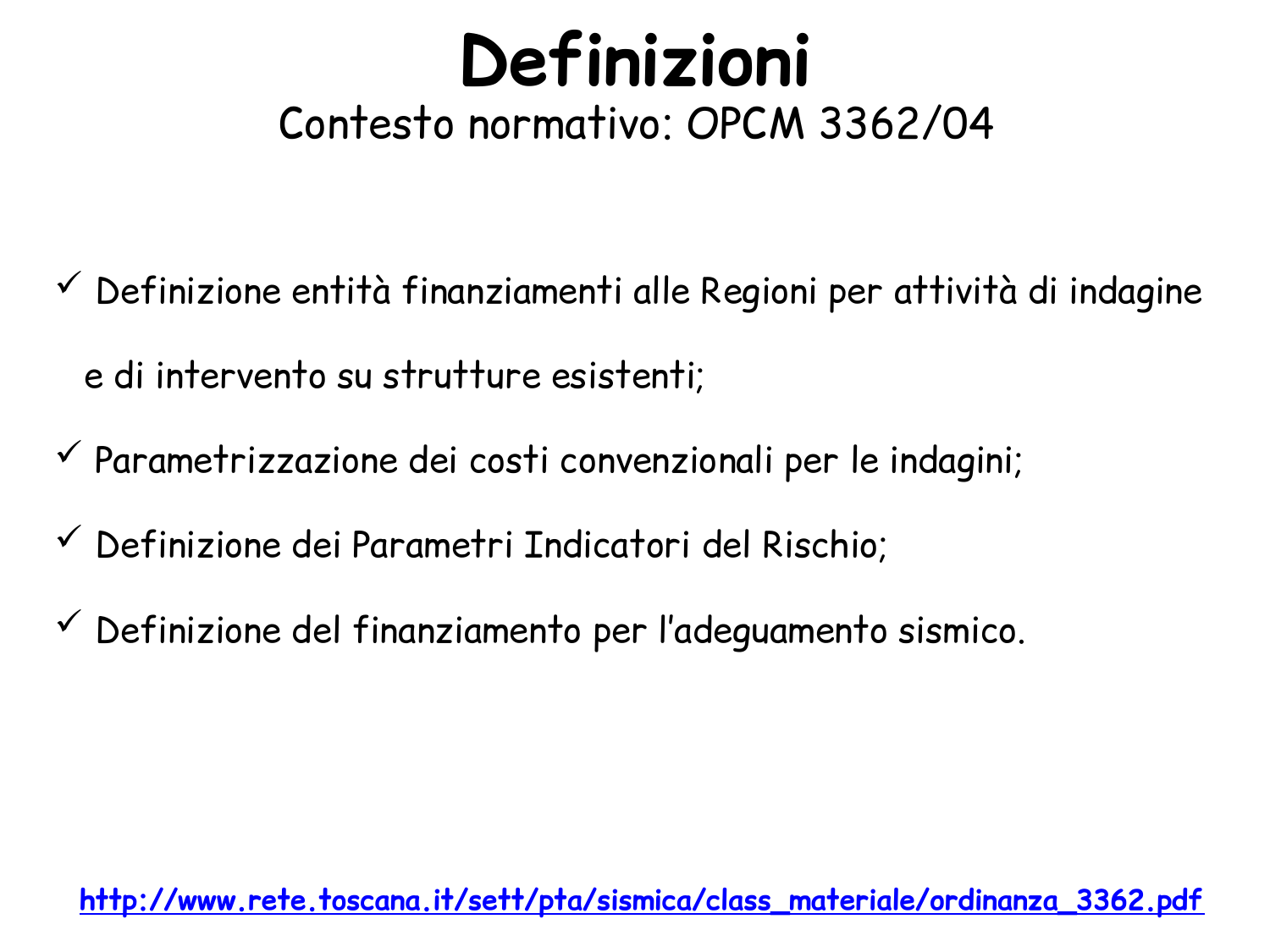

Definizioni
Contesto normativo: OPCM 3362/04
 Definizione entità finanziamenti alle Regioni per attività di indagine e di intervento su strutture esistenti;
 Parametrizzazione dei costi convenzionali per le indagini;
 Definizione dei Parametri Indicatori del Rischio;
 Definizione del finanziamento per l’adeguamento sismico.
http://www.rete.toscana.it/sett/pta/sismica/class_materiale/ordinanza_3362.pdf